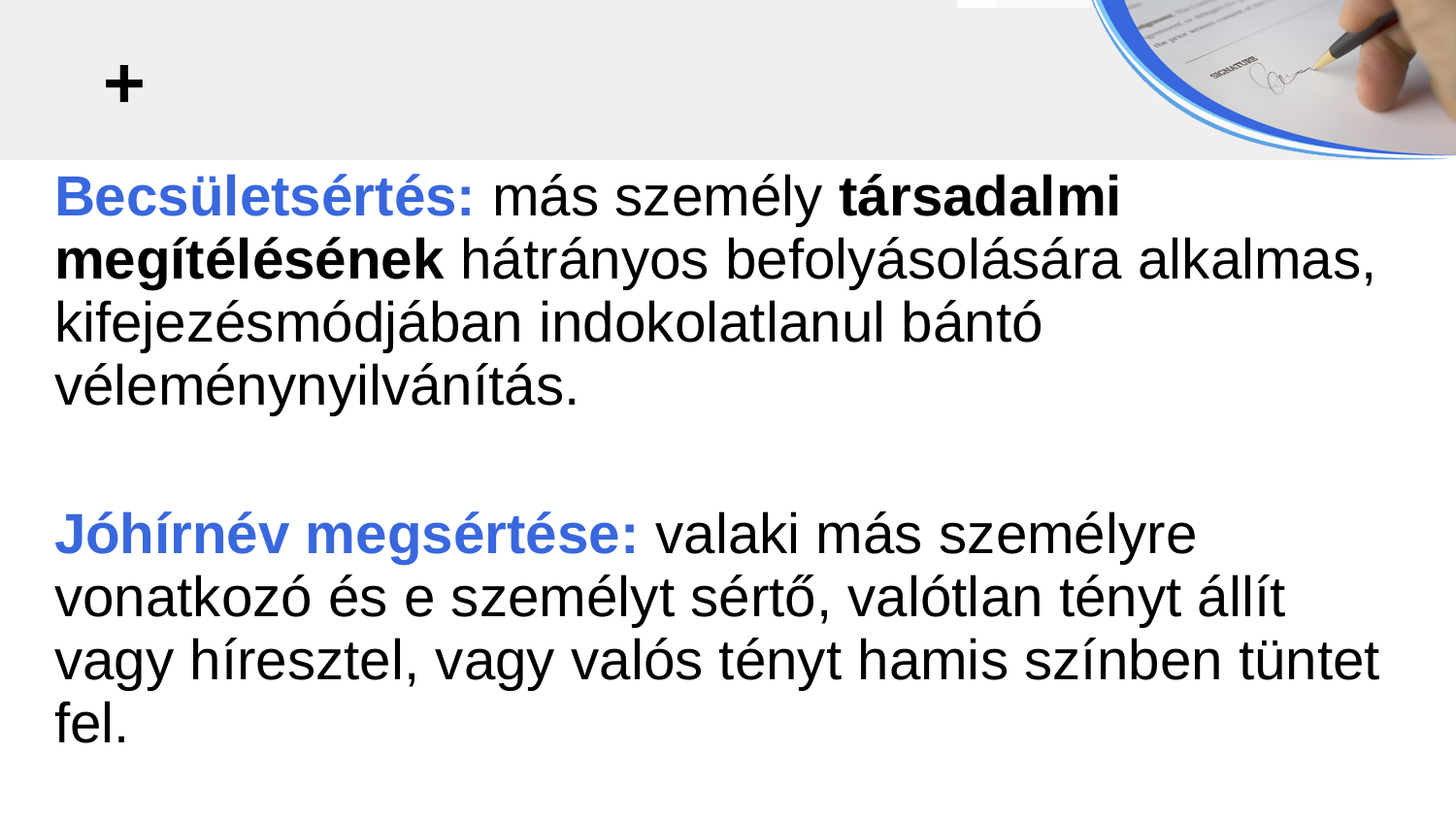

+
Becsületsértés: más személy társadalmi
megítélésének hátrányos befolyásolására alkalmas, kifejezésmódjában indokolatlanul bántó
véleménynyilvánítás.

Jóhírnév megsértése: valaki más személyre
vonatkozó és e személyt sértő, valótlan tényt állít
vagy híresztel, vagy valós tényt hamis színben tüntet fel.